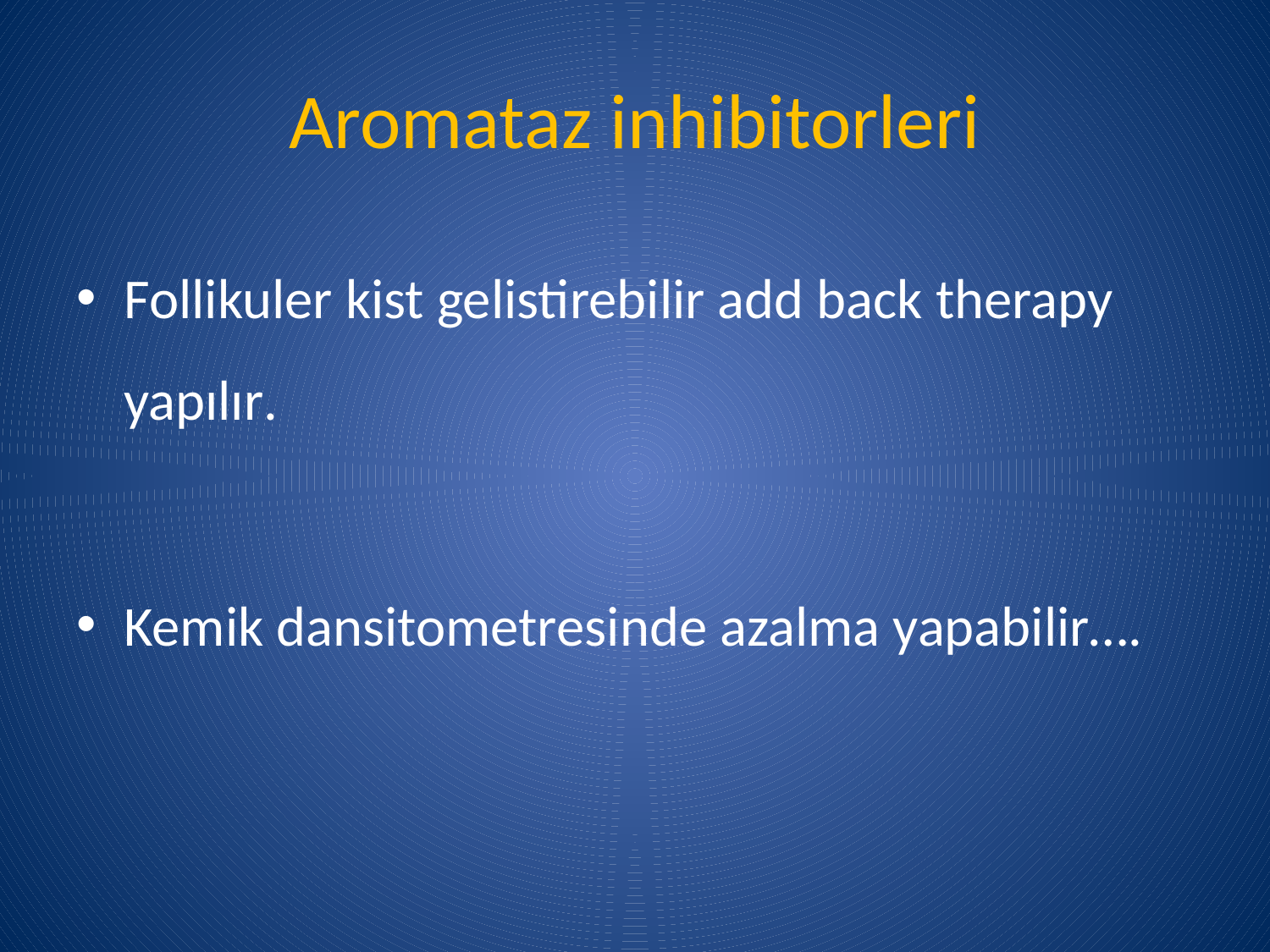

# Aromataz inhibitorleri
Follikuler kist gelistirebilir add back therapy yapılır.

Kemik dansitometresinde azalma yapabilir….